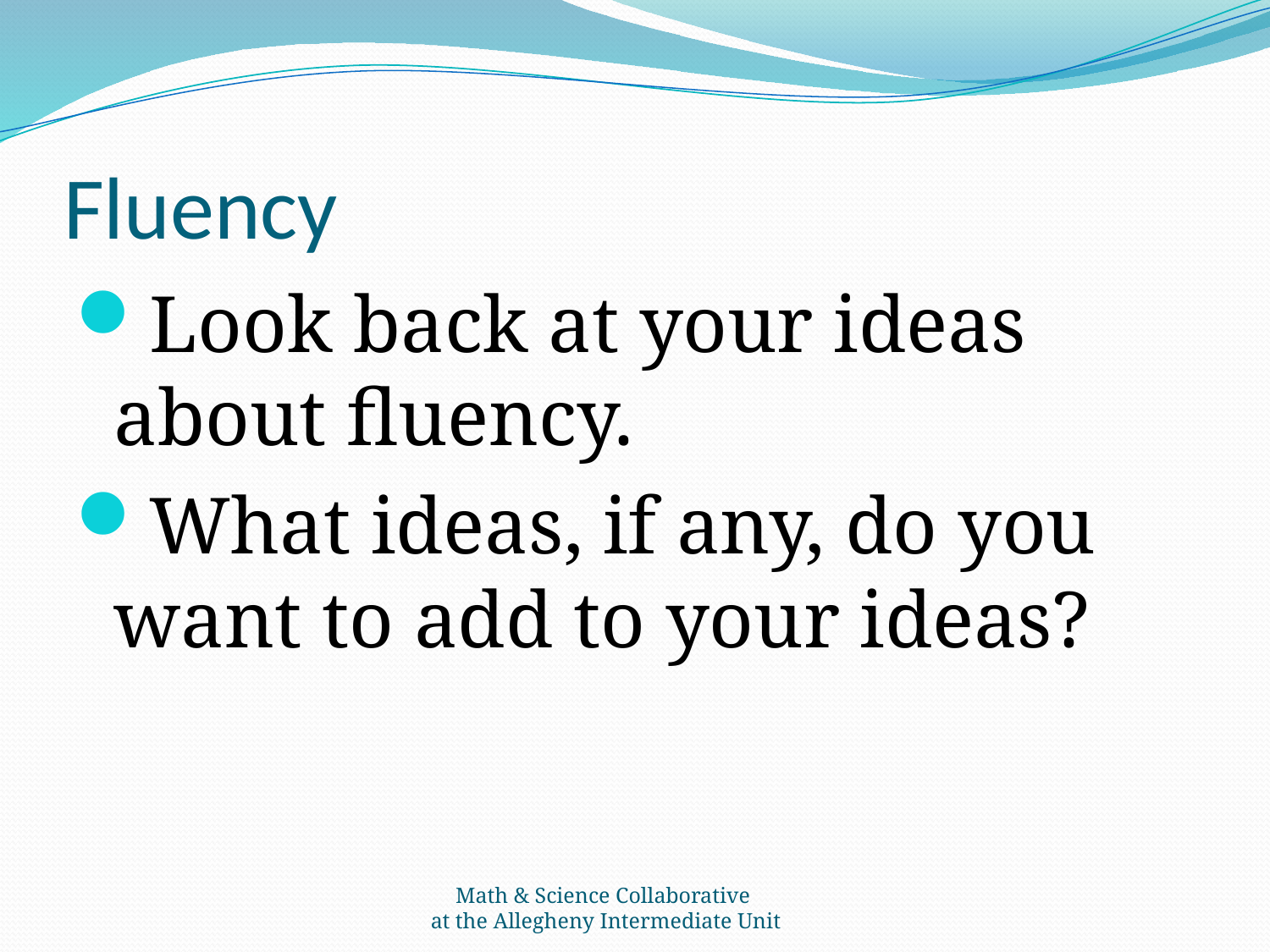

# Fluency
Look back at your ideas about fluency.
What ideas, if any, do you want to add to your ideas?
Math & Science Collaborative
 at the Allegheny Intermediate Unit